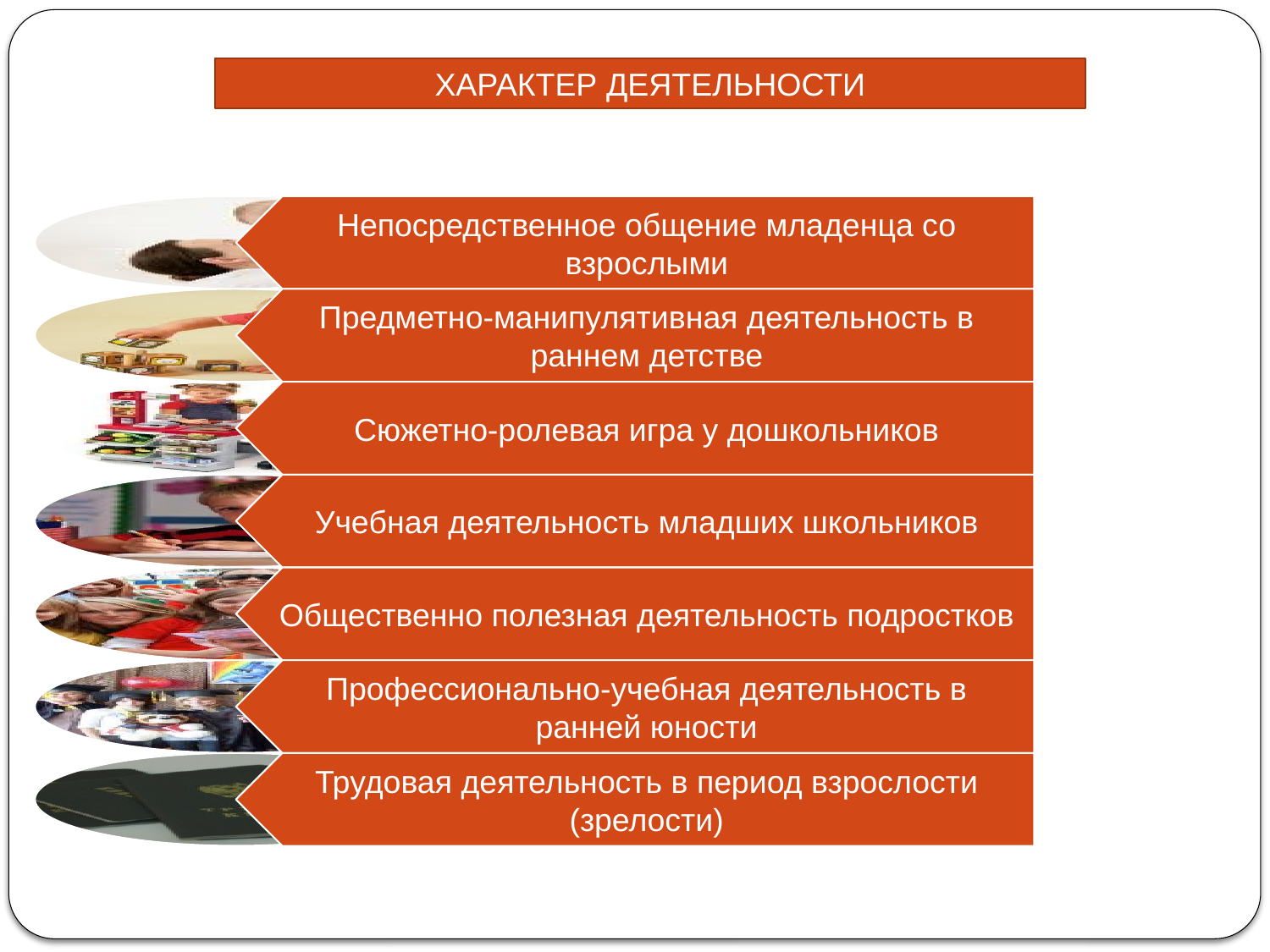

ХАРАКТЕР ДЕЯТЕЛЬНОСТИ
Непосредственное общение младенца со взрослыми
Предметно-манипулятивная деятельность в раннем детстве
Сюжетно-ролевая игра у дошкольников
Учебная деятельность младших школьников
Общественно полезная деятельность подростков
Профессионально-учебная деятельность в ранней юности
Трудовая деятельность в период взрослости (зрелости)